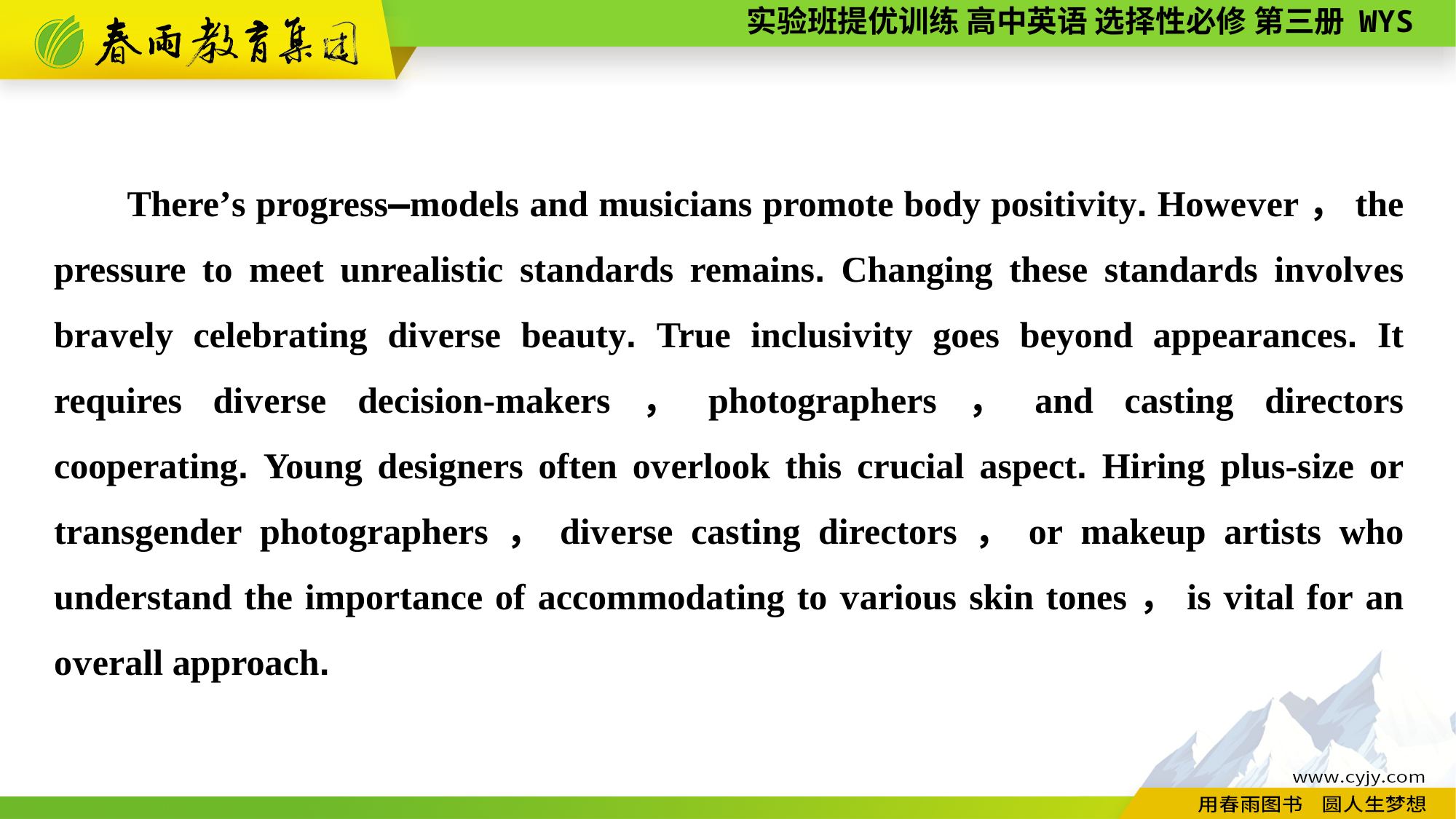

There’s progress—models and musicians promote body positivity. However，the pressure to meet unrealistic standards remains. Changing these standards involves bravely celebrating diverse beauty. True inclusivity goes beyond appearances. It requires diverse decision-makers，photographers，and casting directors cooperating. Young designers often overlook this crucial aspect. Hiring plus-size or transgender photographers，diverse casting directors，or makeup artists who understand the importance of accommodating to various skin tones，is vital for an overall approach.